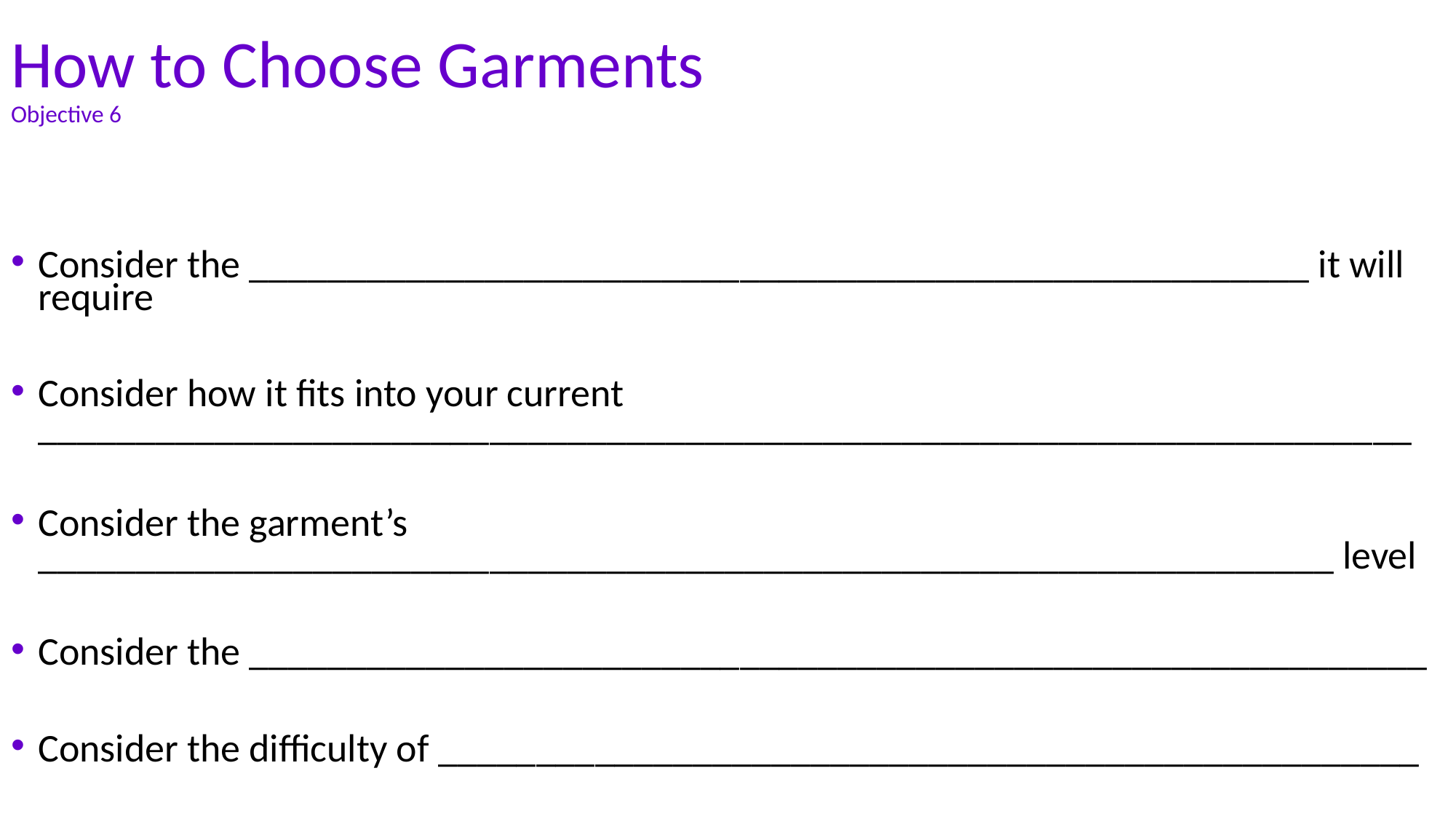

# How to Choose Garments Objective 6
Consider the ______________________________________________________ it will require

Consider how it fits into your current ______________________________________________________________________

Consider the garment’s __________________________________________________________________ level

Consider the ____________________________________________________________

Consider the difficulty of __________________________________________________